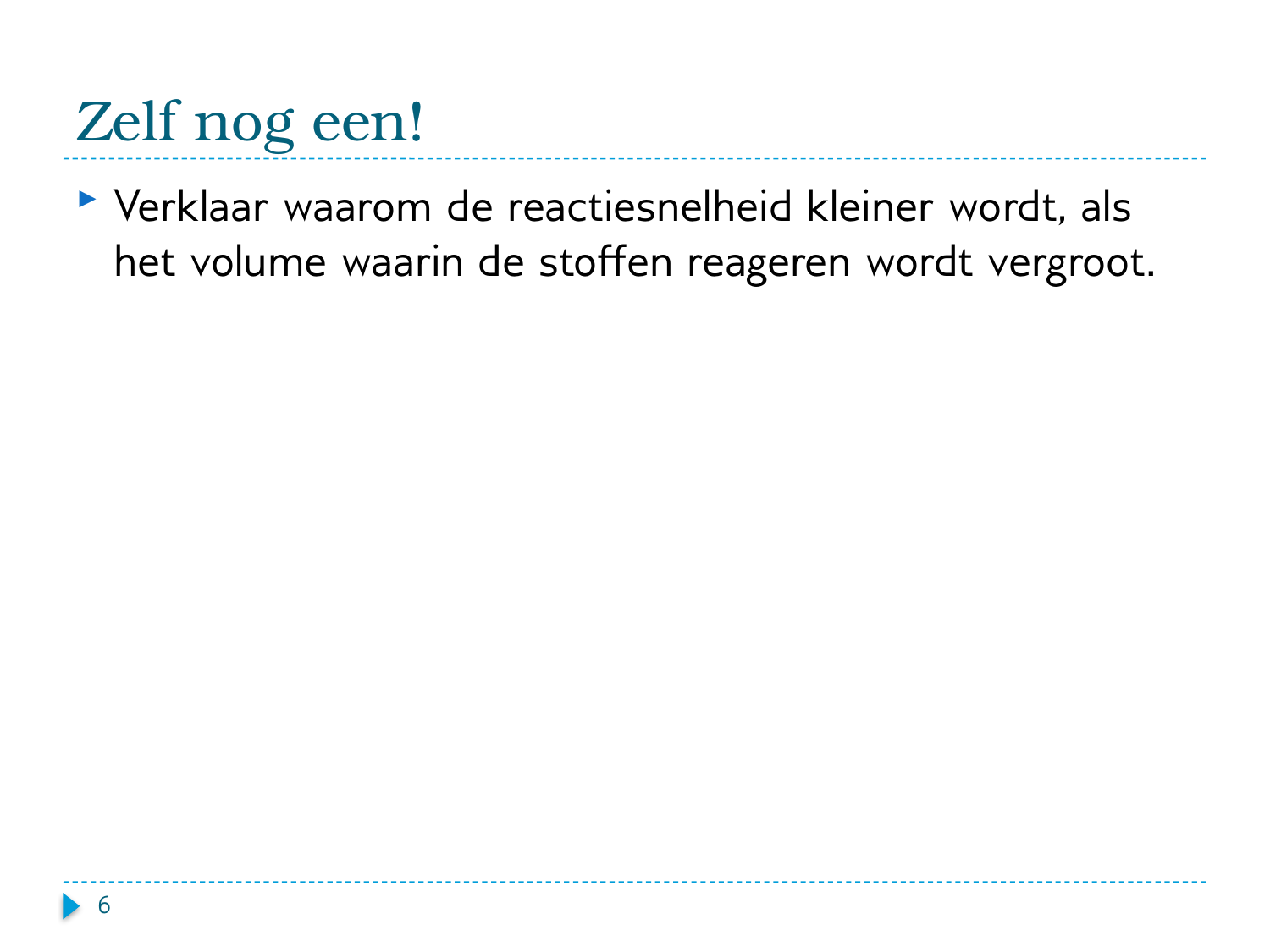

# Zelf nog een!
Verklaar waarom de reactiesnelheid kleiner wordt, als het volume waarin de stoffen reageren wordt vergroot.

6